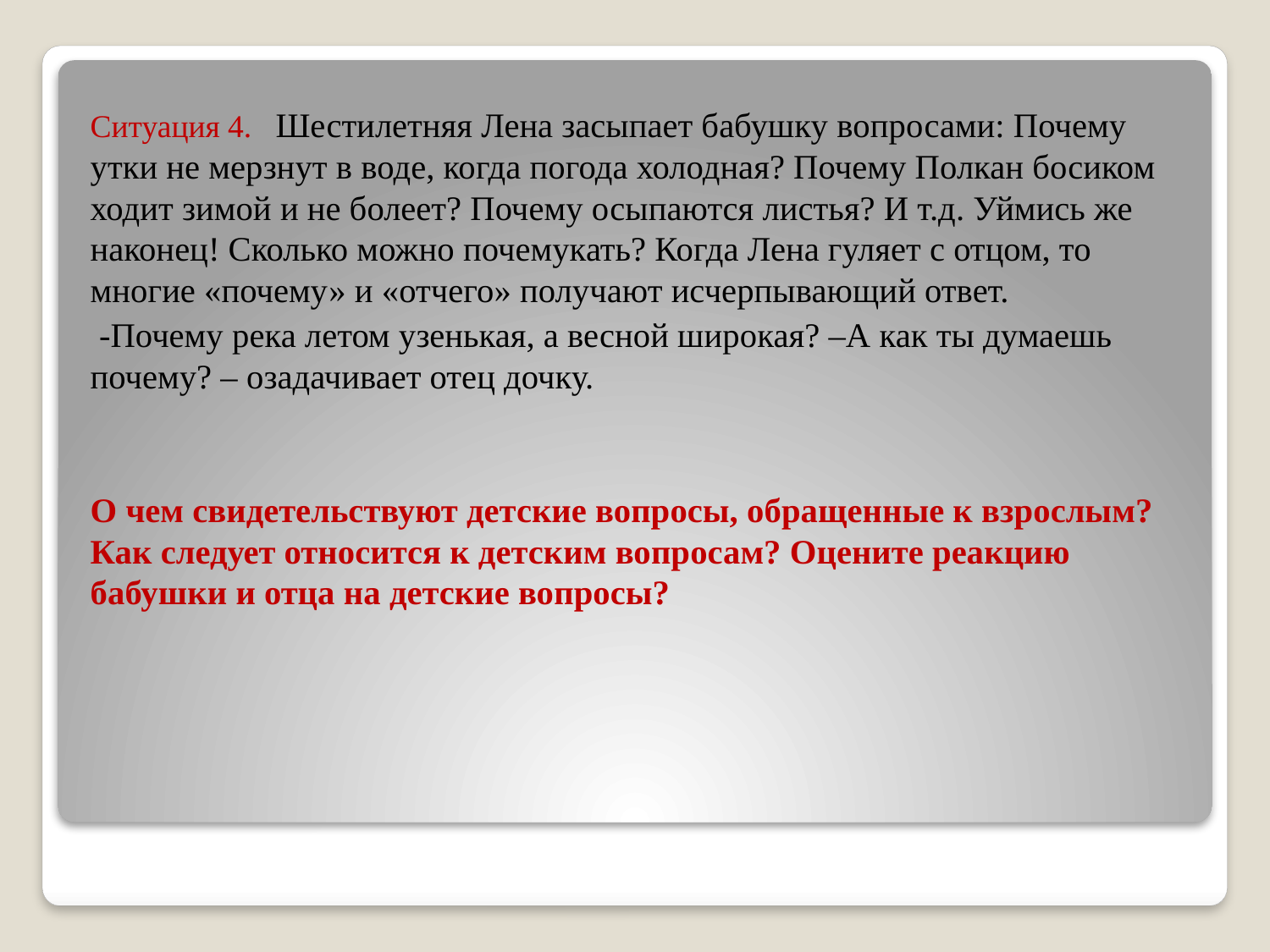

Ситуация 4.  Шестилетняя Лена засыпает бабушку вопросами: Почему утки не мерзнут в воде, когда погода холодная? Почему Полкан босиком ходит зимой и не болеет? Почему осыпаются листья? И т.д. Уймись же наконец! Сколько можно почемукать? Когда Лена гуляет с отцом, то многие «почему» и «отчего» получают исчерпывающий ответ.
 -Почему река летом узенькая, а весной широкая? –А как ты думаешь почему? – озадачивает отец дочку.

О чем свидетельствуют детские вопросы, обращенные к взрослым? Как следует относится к детским вопросам? Оцените реакцию бабушки и отца на детские вопросы?